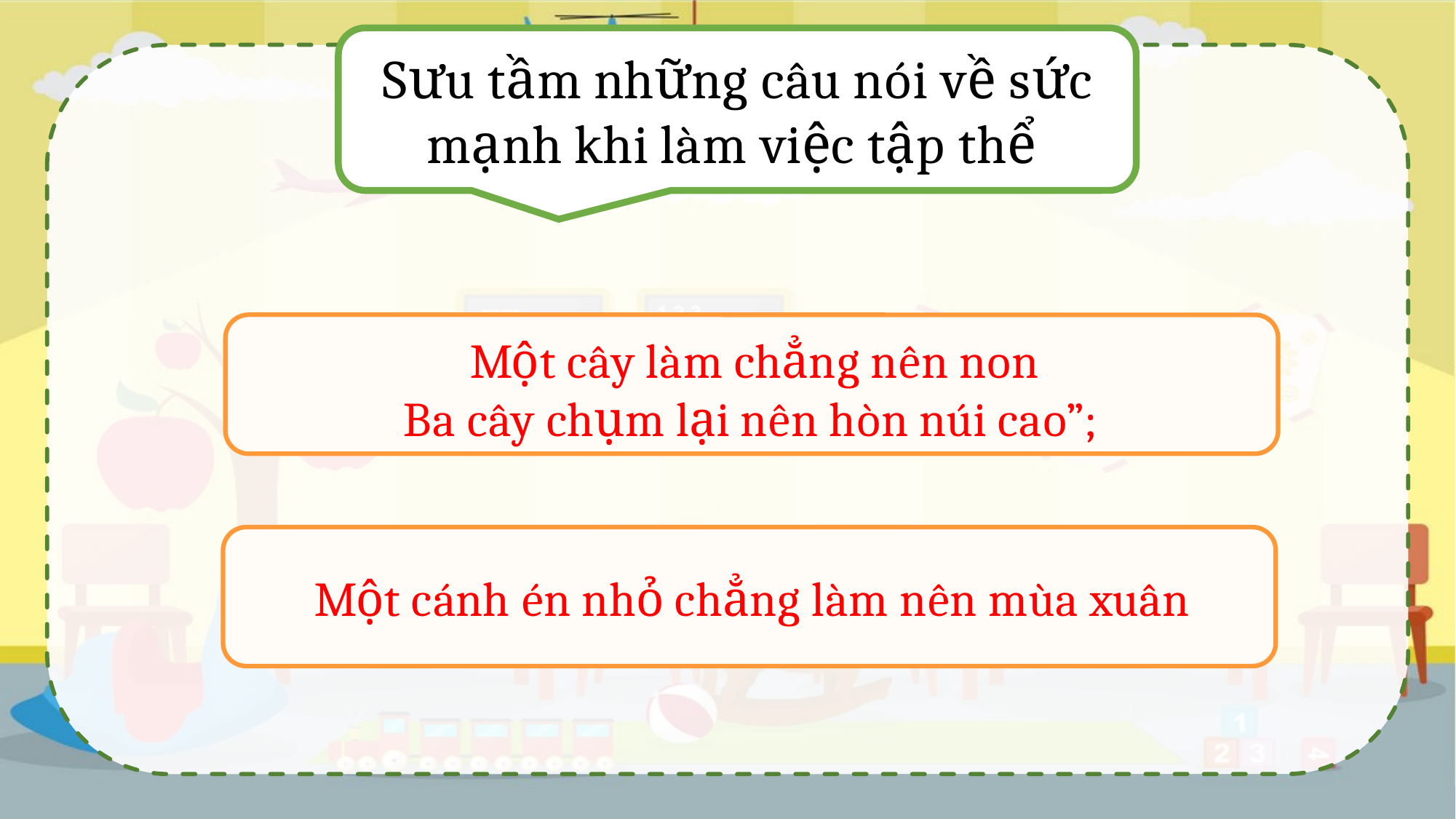

Sưu tầm những câu nói về sức mạnh khi làm việc tập thể

Một cây làm chẳng nên non
Ba cây chụm lại nên hòn núi cao”;

Một cánh én nhỏ chẳng làm nên mùa xuân